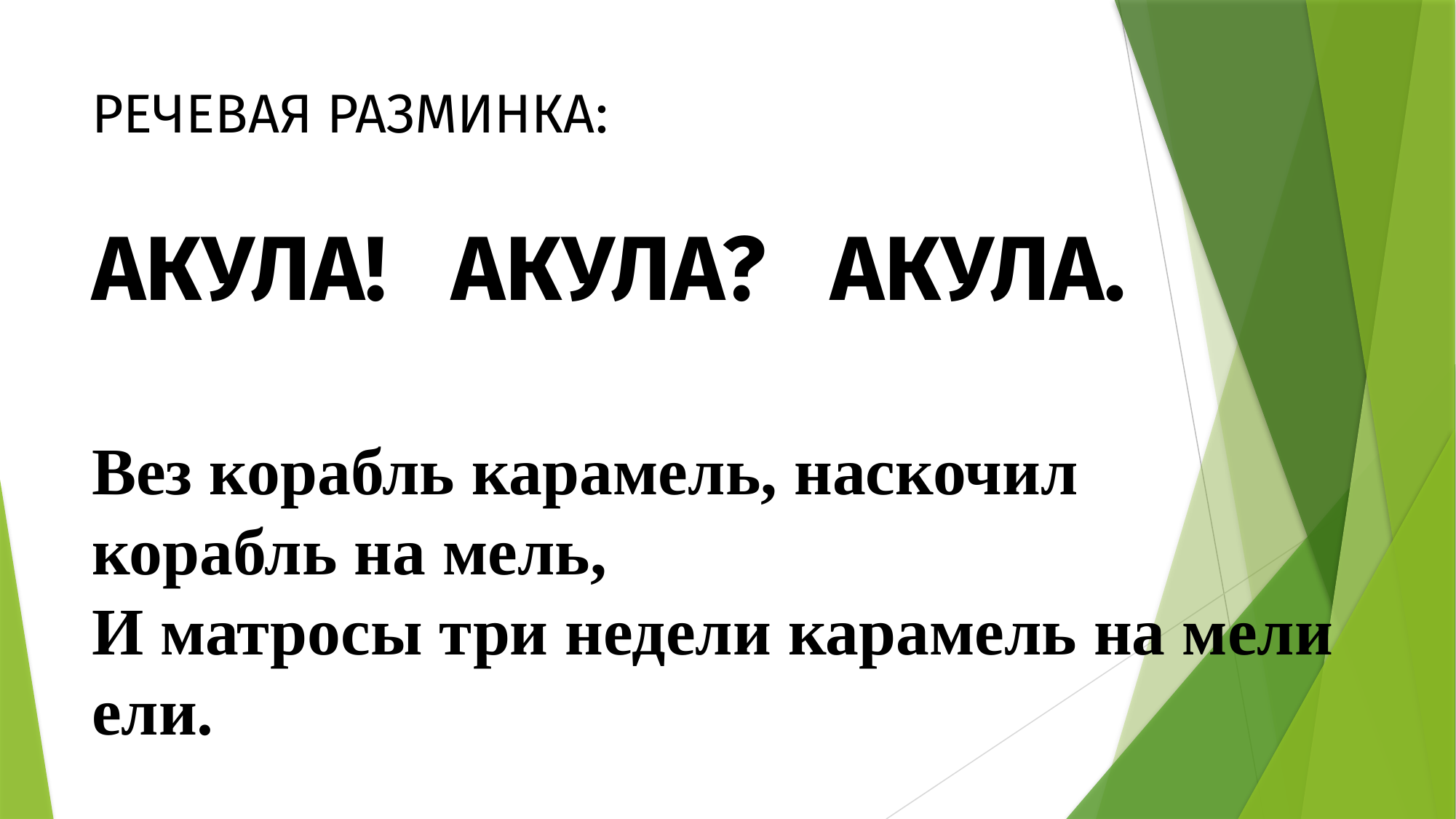

# РЕЧЕВАЯ РАЗМИНКА: АКУЛА!   АКУЛА?   АКУЛА. Вез корабль карамель, наскочил   корабль на мель, И матросы три недели карамель на мели ели.